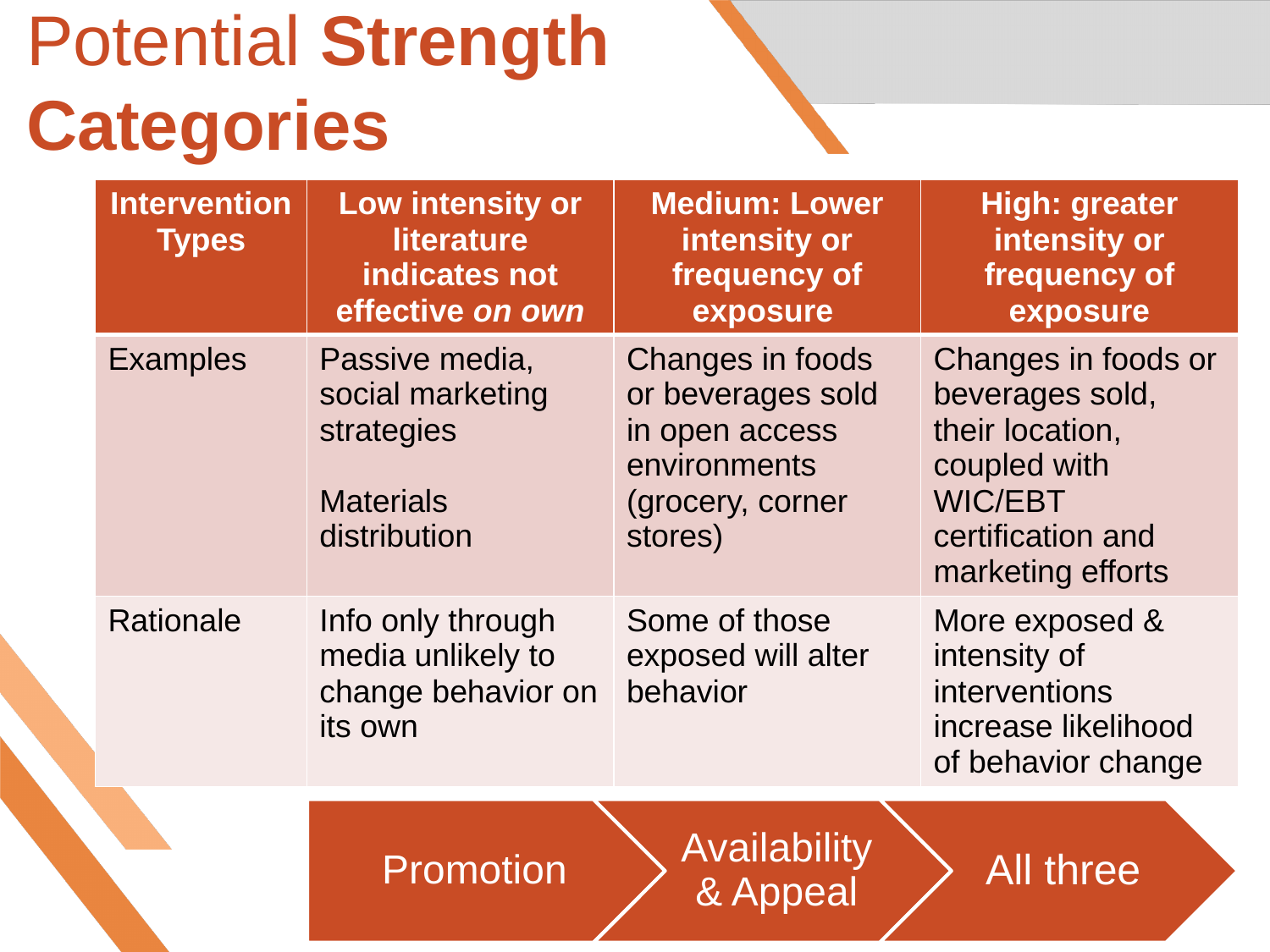

# Potential Strength Categories
| Intervention Types | Low intensity or literature indicates not effective on own | Medium: Lower intensity or frequency of exposure | High: greater intensity or frequency of exposure |
| --- | --- | --- | --- |
| Examples | Passive media, social marketing strategies Materials distribution | Changes in foods or beverages sold in open access environments (grocery, corner stores) | Changes in foods or beverages sold, their location, coupled with WIC/EBT certification and marketing efforts |
| Rationale | Info only through media unlikely to change behavior on its own | Some of those exposed will alter behavior | More exposed & intensity of interventions increase likelihood of behavior change |
Promotion
Availability & Appeal
All three